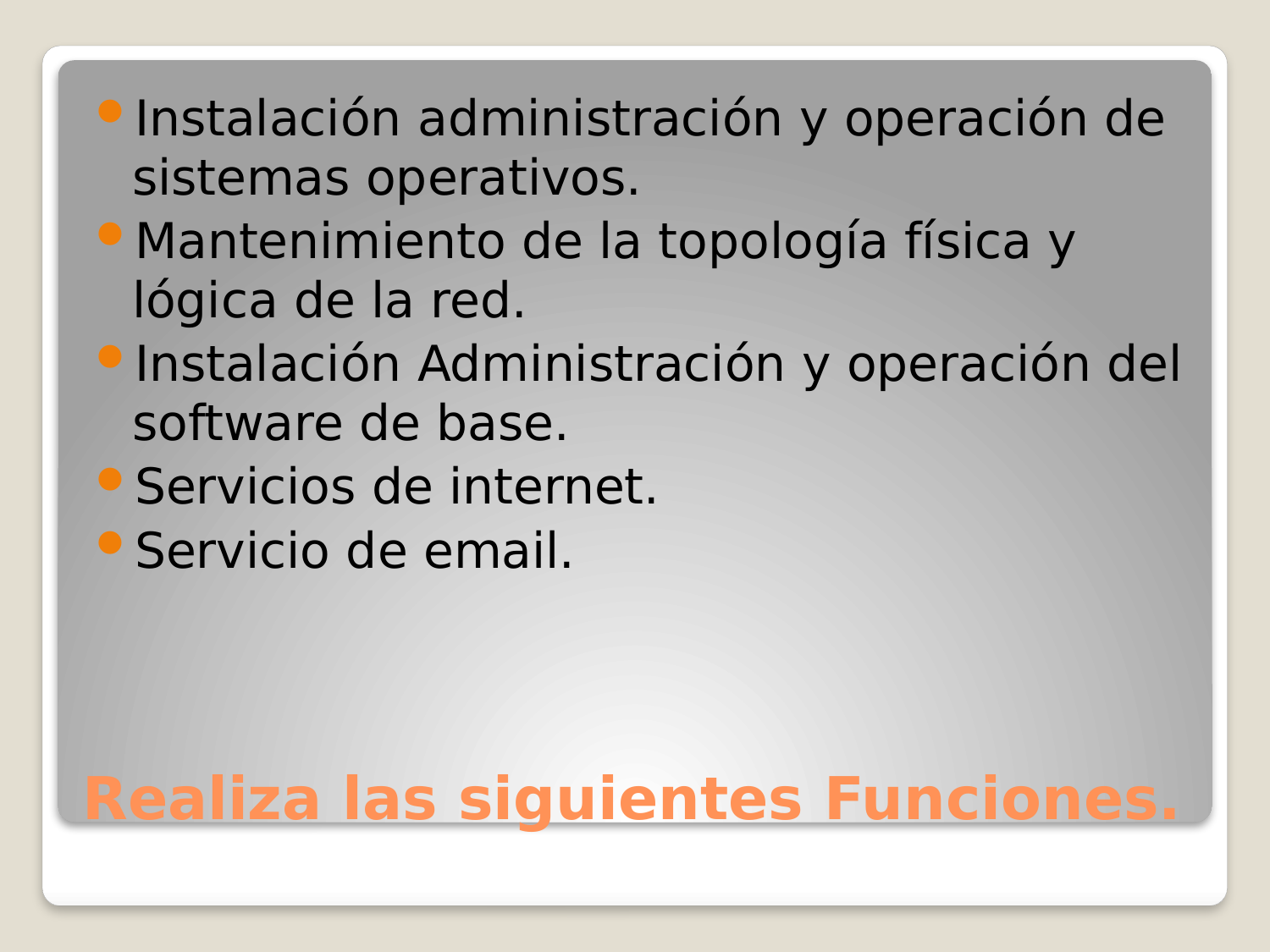

Instalación administración y operación de sistemas operativos.
Mantenimiento de la topología física y lógica de la red.
Instalación Administración y operación del software de base.
Servicios de internet.
Servicio de email.

# Realiza las siguientes Funciones.